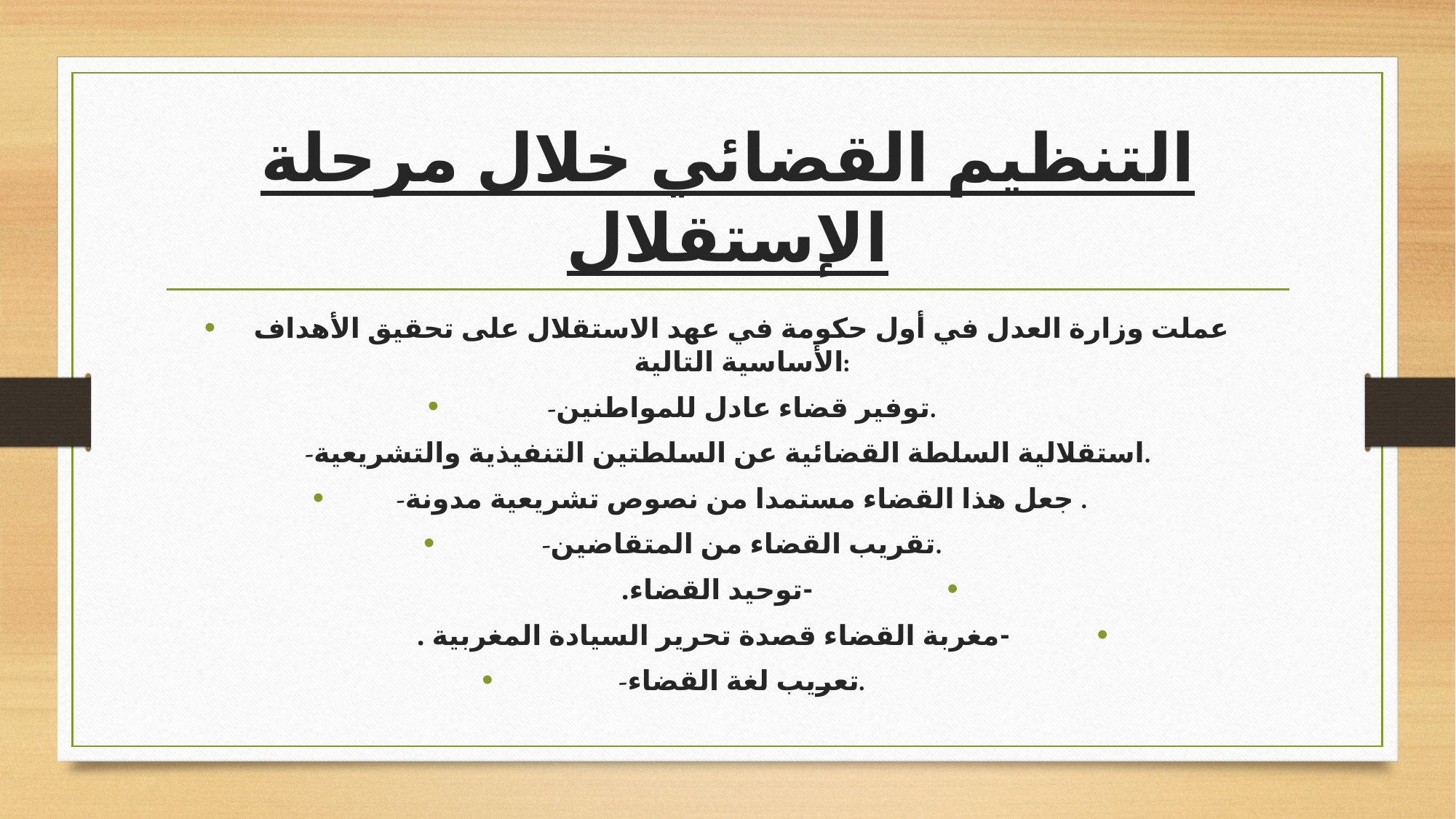

# التنظيم القضائي خلال مرحلة الإستقلال
عملت وزارة العدل في أول حكومة في عهد الاستقلال على تحقيق الأهداف الأساسية التالية:
-توفير قضاء عادل للمواطنين.
-استقلالية السلطة القضائية عن السلطتين التنفيذية والتشريعية.
-جعل هذا القضاء مستمدا من نصوص تشريعية مدونة .
-تقريب القضاء من المتقاضين.
-توحيد القضاء.
-مغربة القضاء قصدة تحرير السيادة المغربية .
-تعريب لغة القضاء.